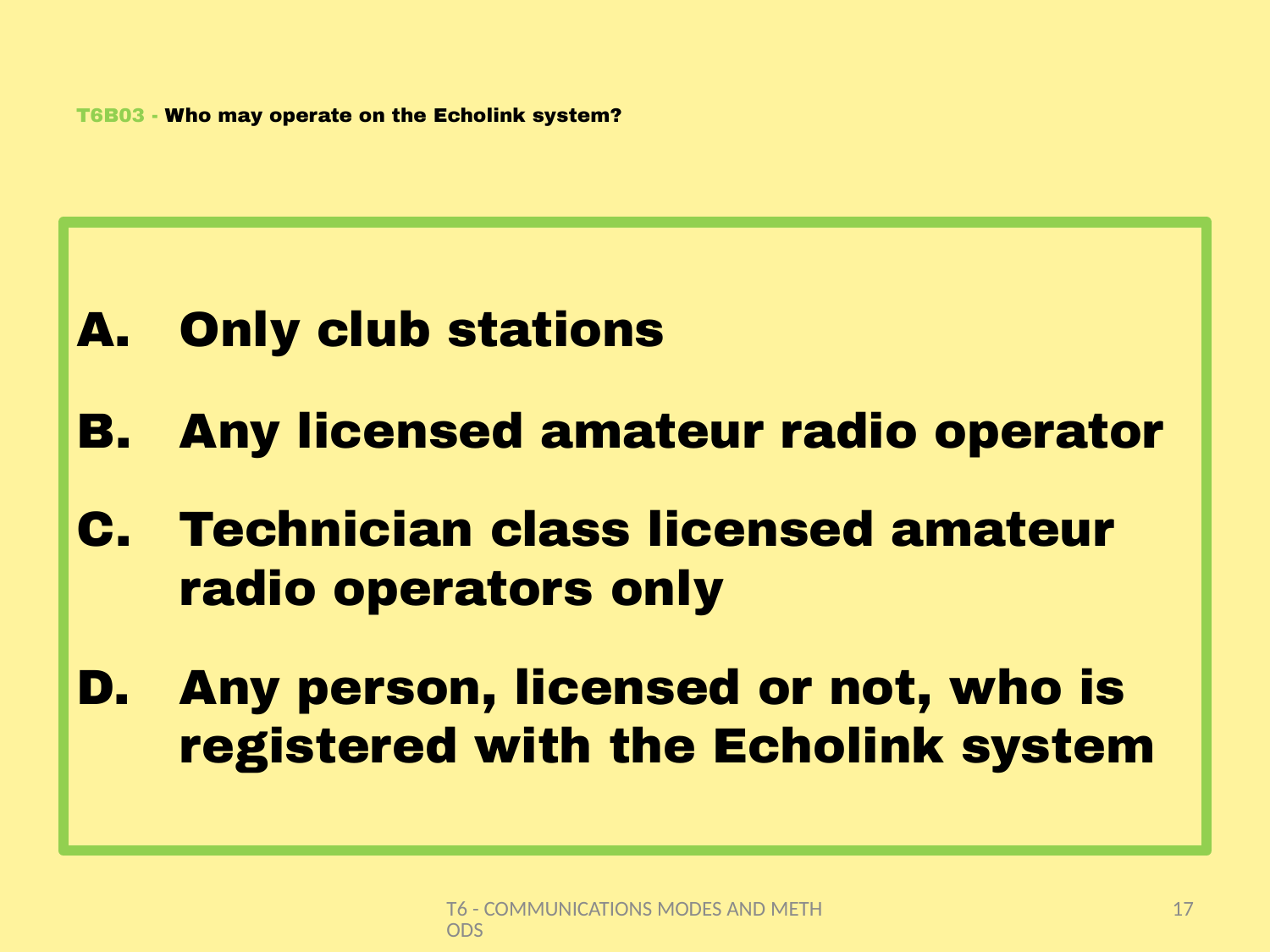

# T6B03 - Who may operate on the Echolink system?

Only club stations

Any licensed amateur radio operator

Technician class licensed amateur radio operators only

Any person, licensed or not, who is registered with the Echolink system
T6 - COMMUNICATIONS MODES AND METHODS
17